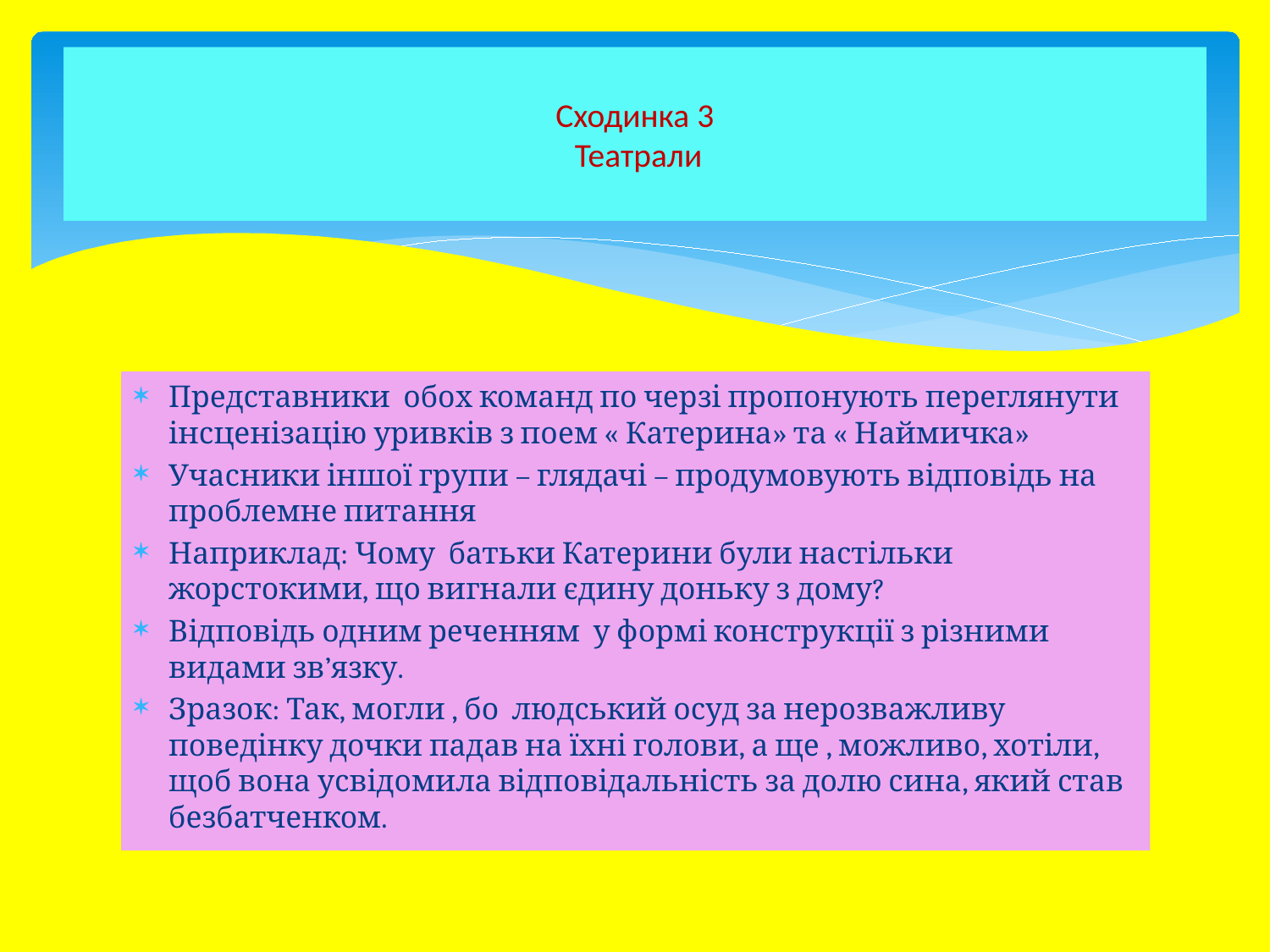

# Сходинка 3 Театрали
Представники  обох команд по черзі пропонують переглянути інсценізацію уривків з поем « Катерина» та « Наймичка»
Учасники іншої групи – глядачі – продумовують відповідь на проблемне питання
Наприклад: Чому  батьки Катерини були настільки жорстокими, що вигнали єдину доньку з дому?
Відповідь одним реченням  у формі конструкції з різними видами зв’язку.
Зразок: Так, могли , бо  людський осуд за нерозважливу поведінку дочки падав на їхні голови, а ще , можливо, хотіли, щоб вона усвідомила відповідальність за долю сина, який став безбатченком.